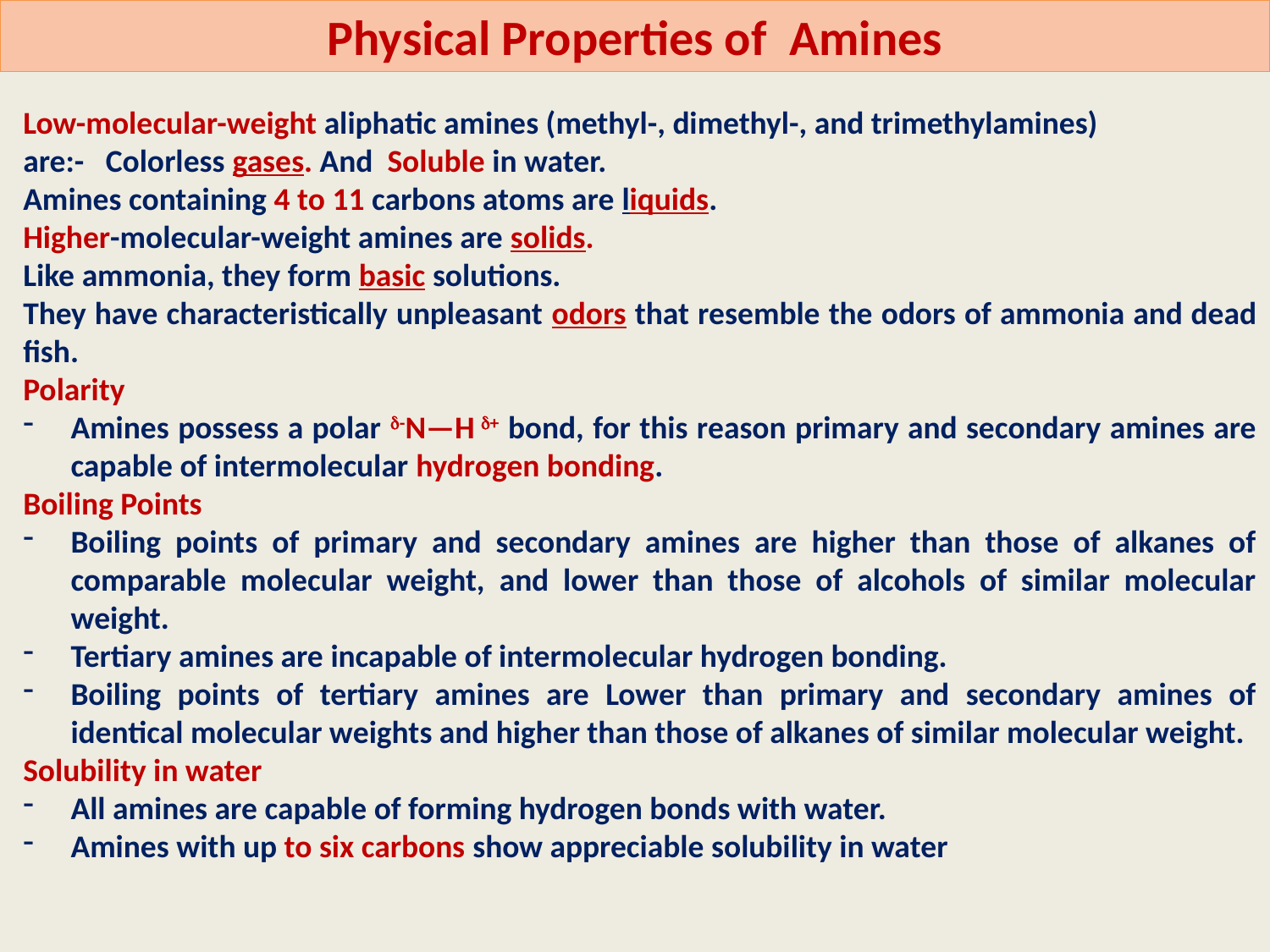

Physical Properties of  Amines
Low-molecular-weight aliphatic amines (methyl-, dimethyl-, and trimethylamines)
are:-   Colorless gases. And  Soluble in water.
Amines containing 4 to 11 carbons atoms are liquids.
Higher-molecular-weight amines are solids.
Like ammonia, they form basic solutions.
They have characteristically unpleasant odors that resemble the odors of ammonia and dead fish.
Polarity
Amines possess a polar δ-N—H δ+ bond, for this reason primary and secondary amines are capable of intermolecular hydrogen bonding.
Boiling Points
Boiling points of primary and secondary amines are higher than those of alkanes of comparable molecular weight, and lower than those of alcohols of similar molecular weight.
Tertiary amines are incapable of intermolecular hydrogen bonding.
Boiling points of tertiary amines are Lower than primary and secondary amines of identical molecular weights and higher than those of alkanes of similar molecular weight.
Solubility in water
All amines are capable of forming hydrogen bonds with water.
Amines with up to six carbons show appreciable solubility in water
264